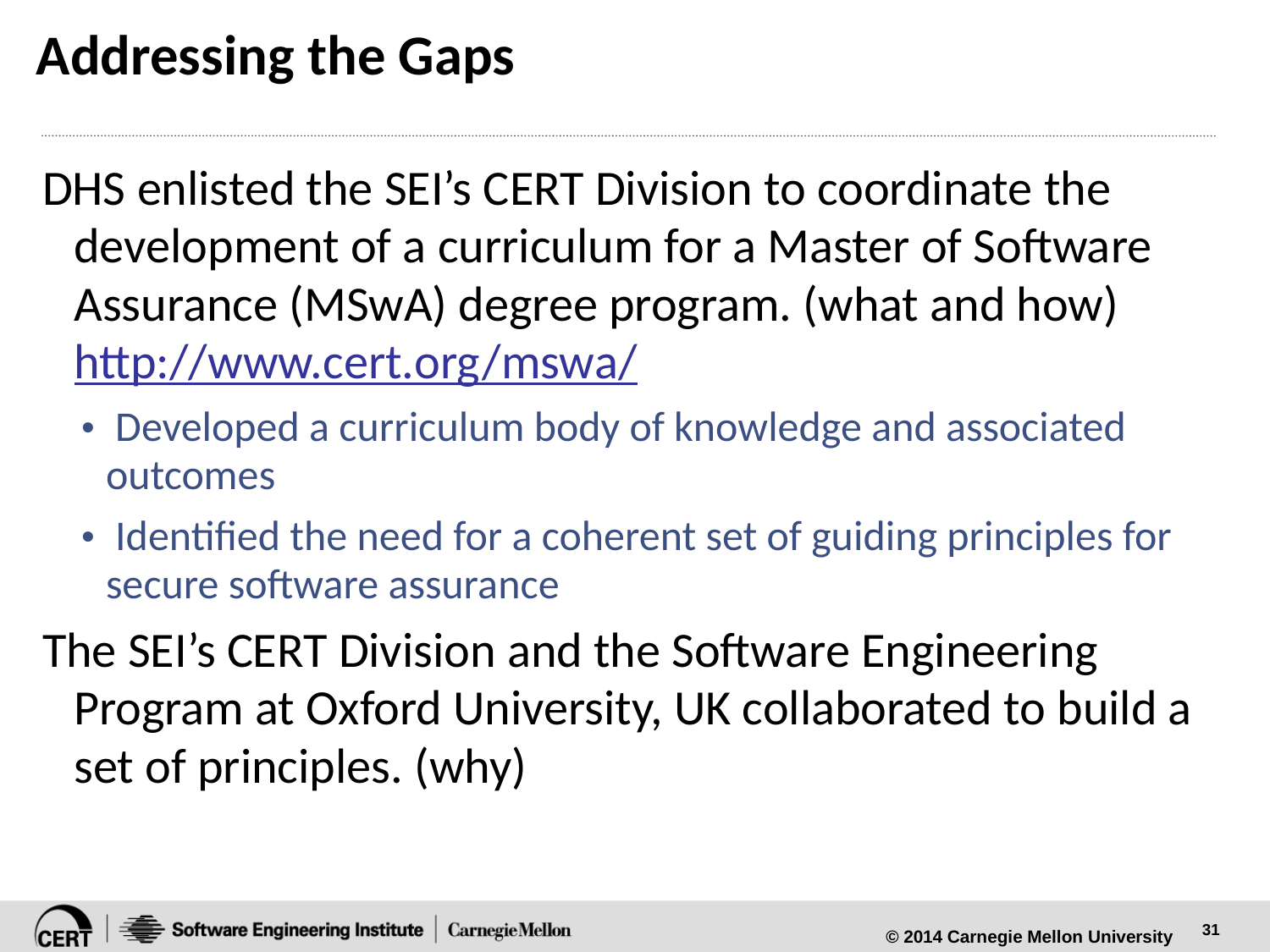

# Addressing the Gaps
DHS enlisted the SEI’s CERT Division to coordinate the development of a curriculum for a Master of Software Assurance (MSwA) degree program. (what and how) http://www.cert.org/mswa/
 Developed a curriculum body of knowledge and associated outcomes
 Identified the need for a coherent set of guiding principles for secure software assurance
The SEI’s CERT Division and the Software Engineering Program at Oxford University, UK collaborated to build a set of principles. (why)